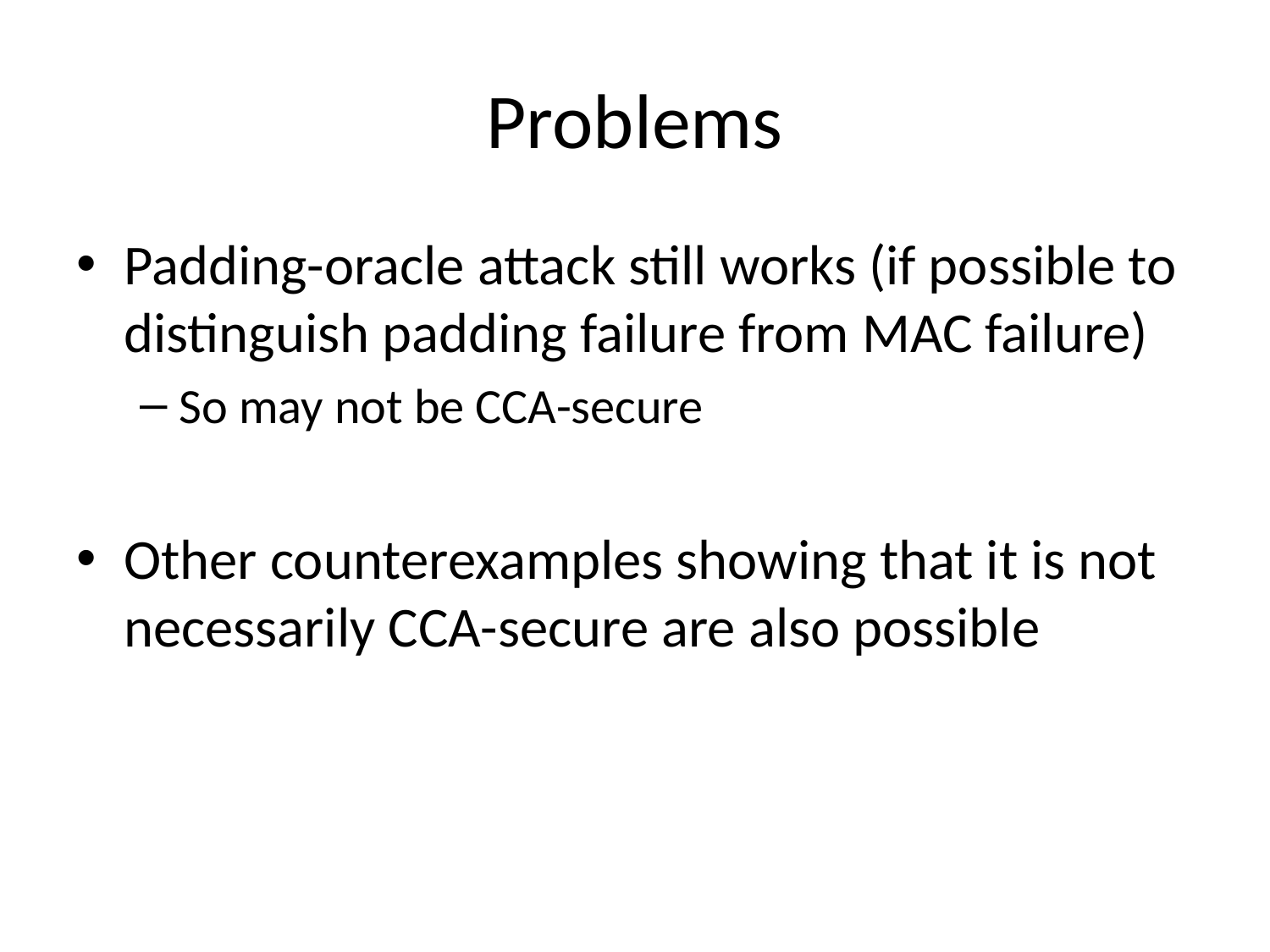

# Problems
Padding-oracle attack still works (if possible to distinguish padding failure from MAC failure)
So may not be CCA-secure

Other counterexamples showing that it is not necessarily CCA-secure are also possible